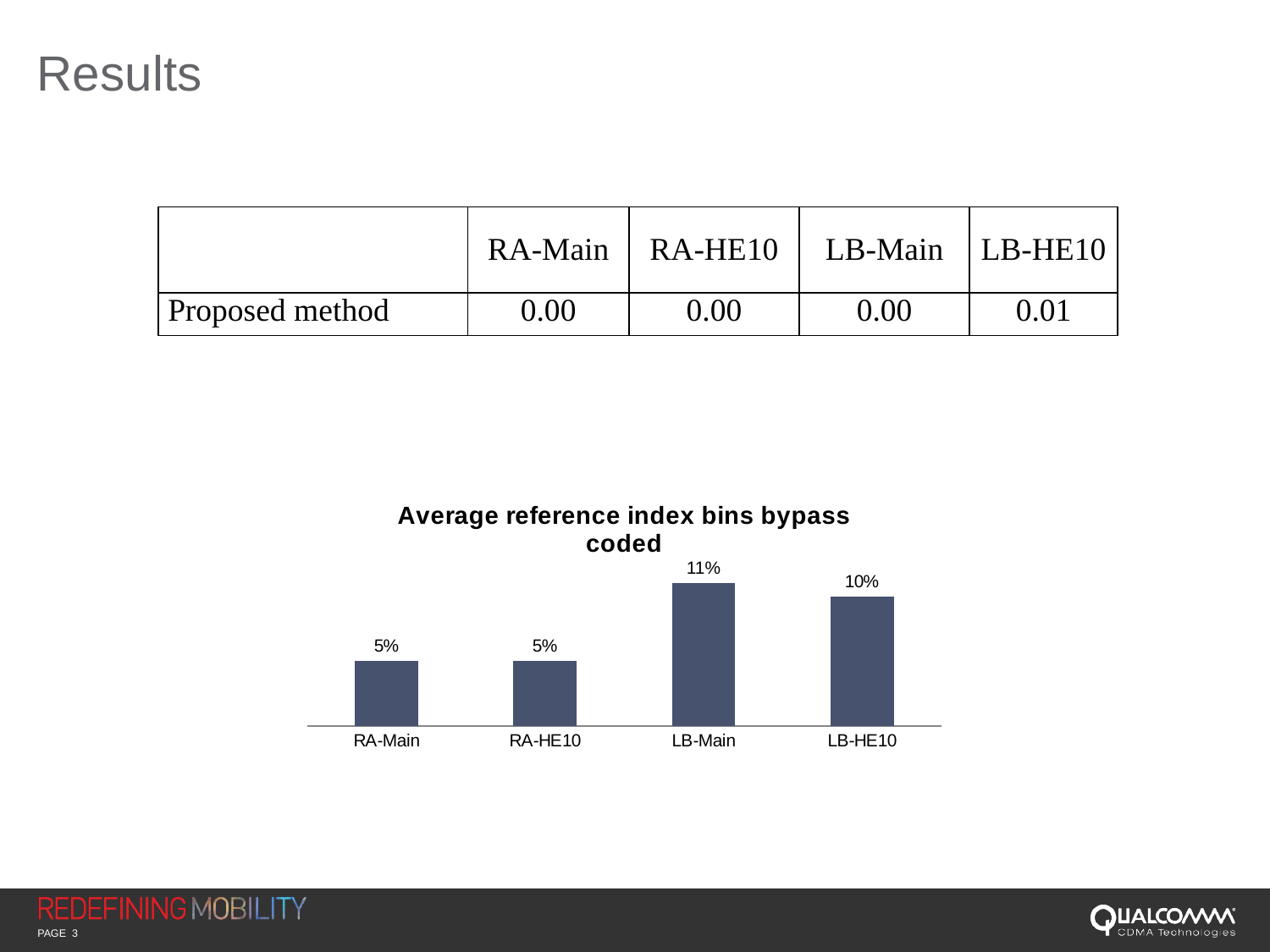

# Results
|  | RA-Main | RA-HE10 | LB-Main | LB-HE10 |
| --- | --- | --- | --- | --- |
| Proposed method | 0.00 | 0.00 | 0.00 | 0.01 |

### Chart: Average reference index bins bypass coded

| Category |  |
|---|---|
| RA-Main | 0.05 |
| RA-HE10 | 0.05 |
| LB-Main | 0.11 |
| LB-HE10 | 0.1 |